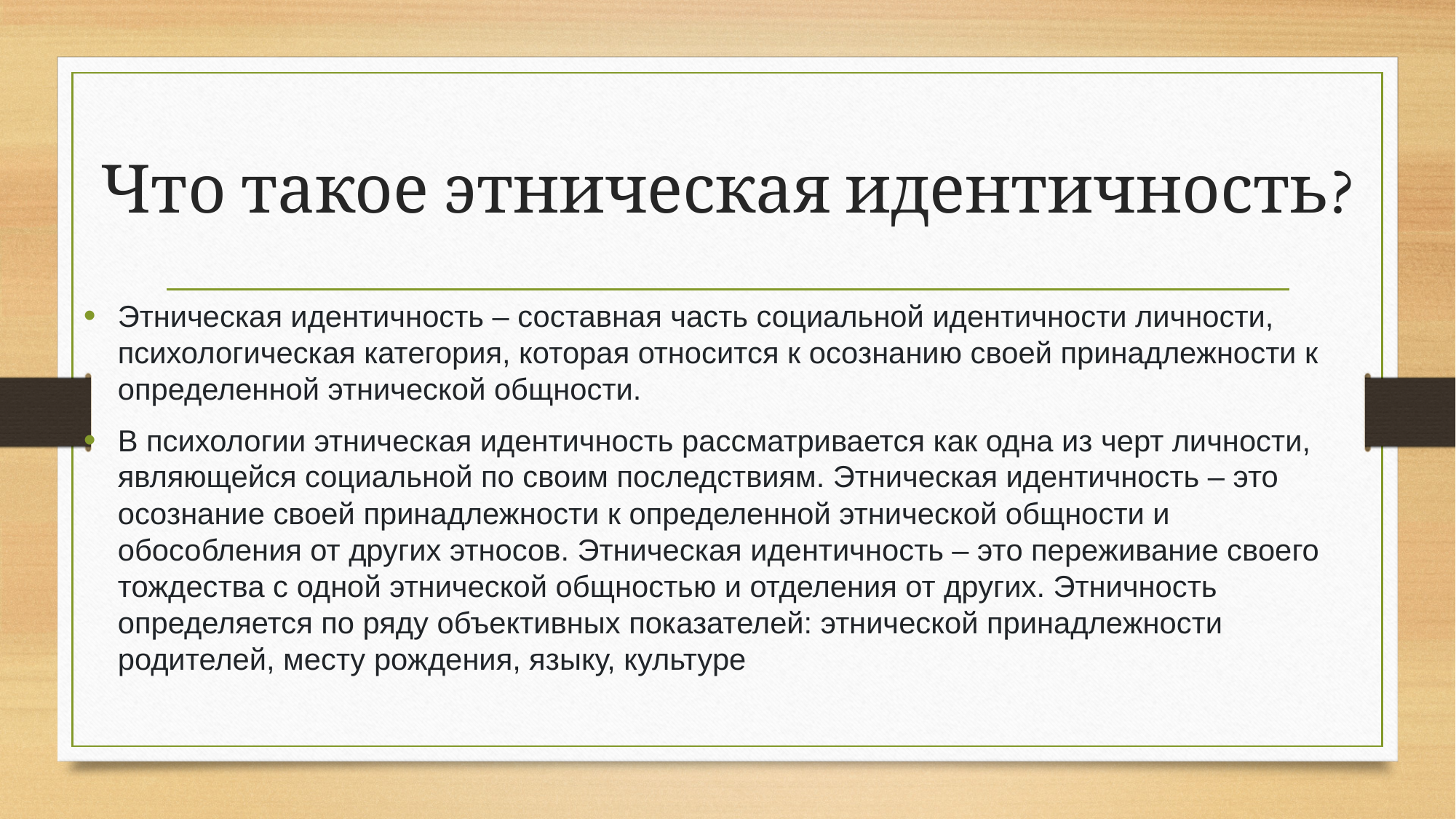

# Что такое этническая идентичность?
Этническая идентичность – составная часть социальной идентичности личности, психологическая категория, которая относится к осознанию своей принадлежности к определенной этнической общности.
В психологии этническая идентичность рассматривается как одна из черт личности, являющейся социальной по своим последствиям. Этническая идентичность – это осознание своей принадлежности к определенной этнической общности и обособления от других этносов. Этническая идентичность – это переживание своего тождества с одной этнической общностью и отделения от других. Этничность определяется по ряду объективных показателей: этнической принадлежности родителей, месту рождения, языку, культуре